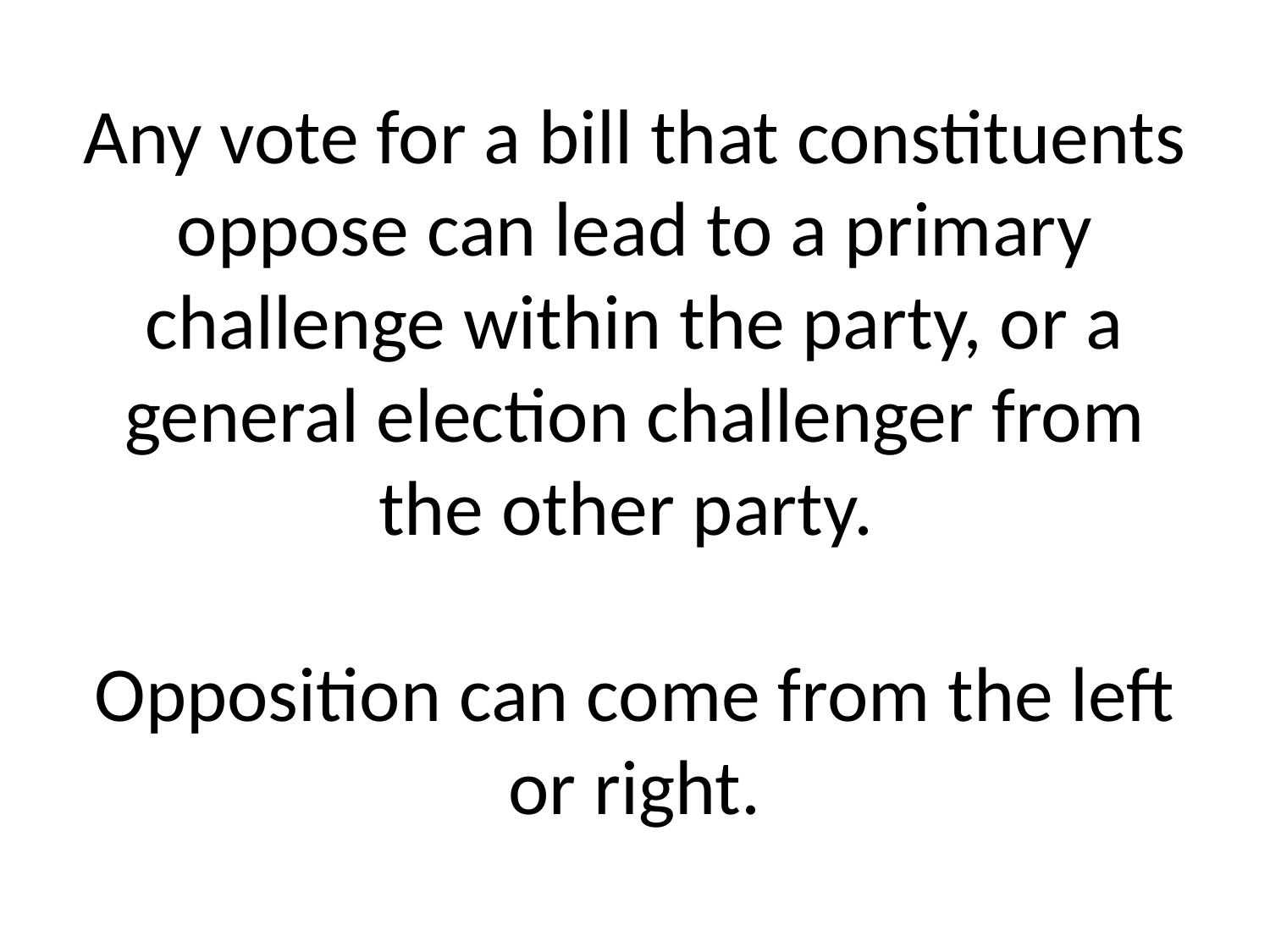

# Any vote for a bill that constituents oppose can lead to a primary challenge within the party, or a general election challenger from the other party. Opposition can come from the left or right.